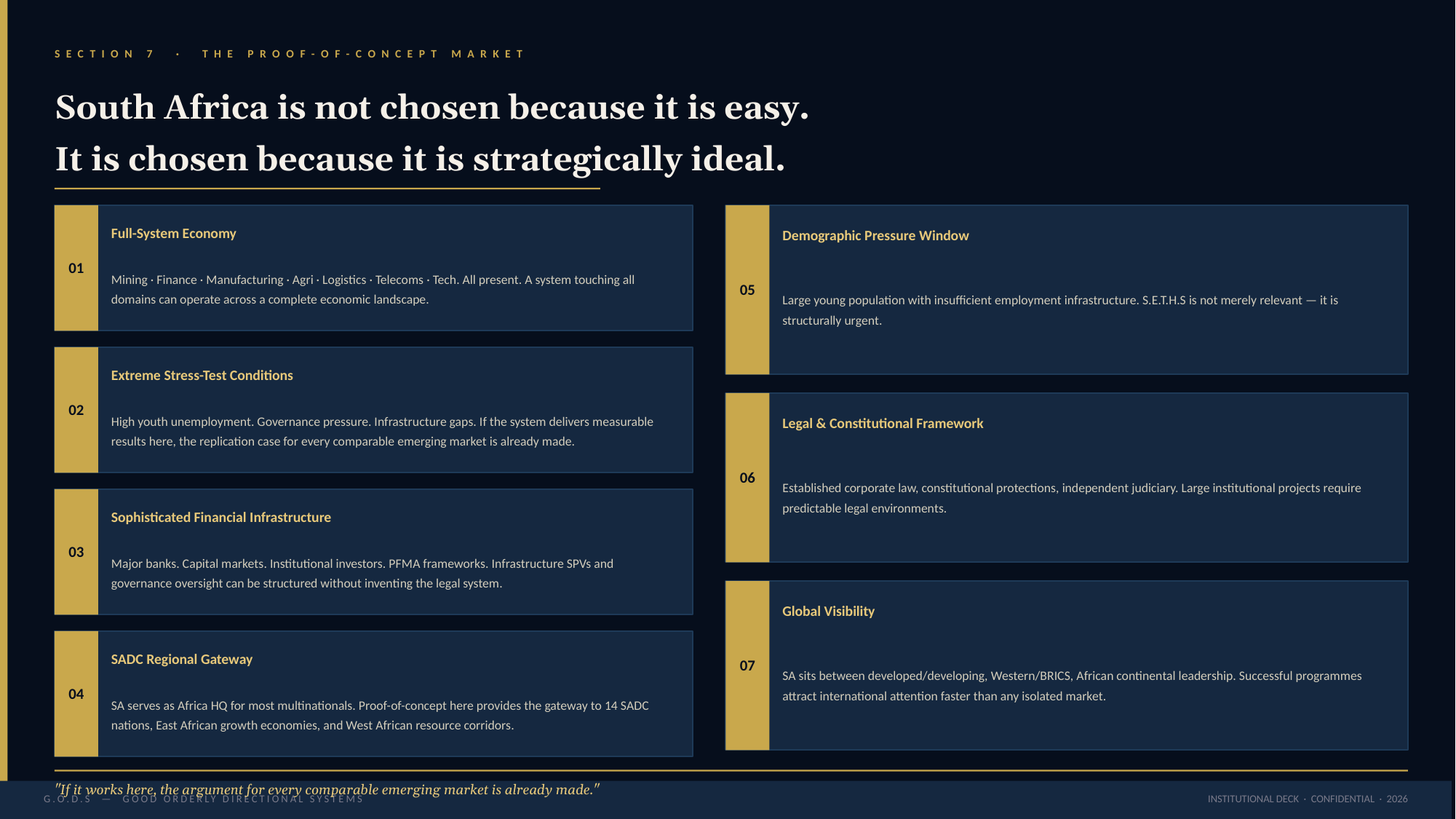

SECTION 7  ·  THE PROOF-OF-CONCEPT MARKET
South Africa is not chosen because it is easy.
It is chosen because it is strategically ideal.

Full-System Economy
Demographic Pressure Window
01
Mining · Finance · Manufacturing · Agri · Logistics · Telecoms · Tech. All present. A system touching all domains can operate across a complete economic landscape.
Large young population with insufficient employment infrastructure. S.E.T.H.S is not merely relevant — it is structurally urgent.
05

Extreme Stress-Test Conditions
02
High youth unemployment. Governance pressure. Infrastructure gaps. If the system delivers measurable results here, the replication case for every comparable emerging market is already made.

Legal & Constitutional Framework
Established corporate law, constitutional protections, independent judiciary. Large institutional projects require predictable legal environments.
06

Sophisticated Financial Infrastructure
03
Major banks. Capital markets. Institutional investors. PFMA frameworks. Infrastructure SPVs and governance oversight can be structured without inventing the legal system.

Global Visibility

SA sits between developed/developing, Western/BRICS, African continental leadership. Successful programmes attract international attention faster than any isolated market.
SADC Regional Gateway
07
04
SA serves as Africa HQ for most multinationals. Proof-of-concept here provides the gateway to 14 SADC nations, East African growth economies, and West African resource corridors.

"If it works here, the argument for every comparable emerging market is already made."

INSTITUTIONAL DECK  ·  CONFIDENTIAL  ·  2026
G.O.D.S  —  GOOD ORDERLY DIRECTIONAL SYSTEMS